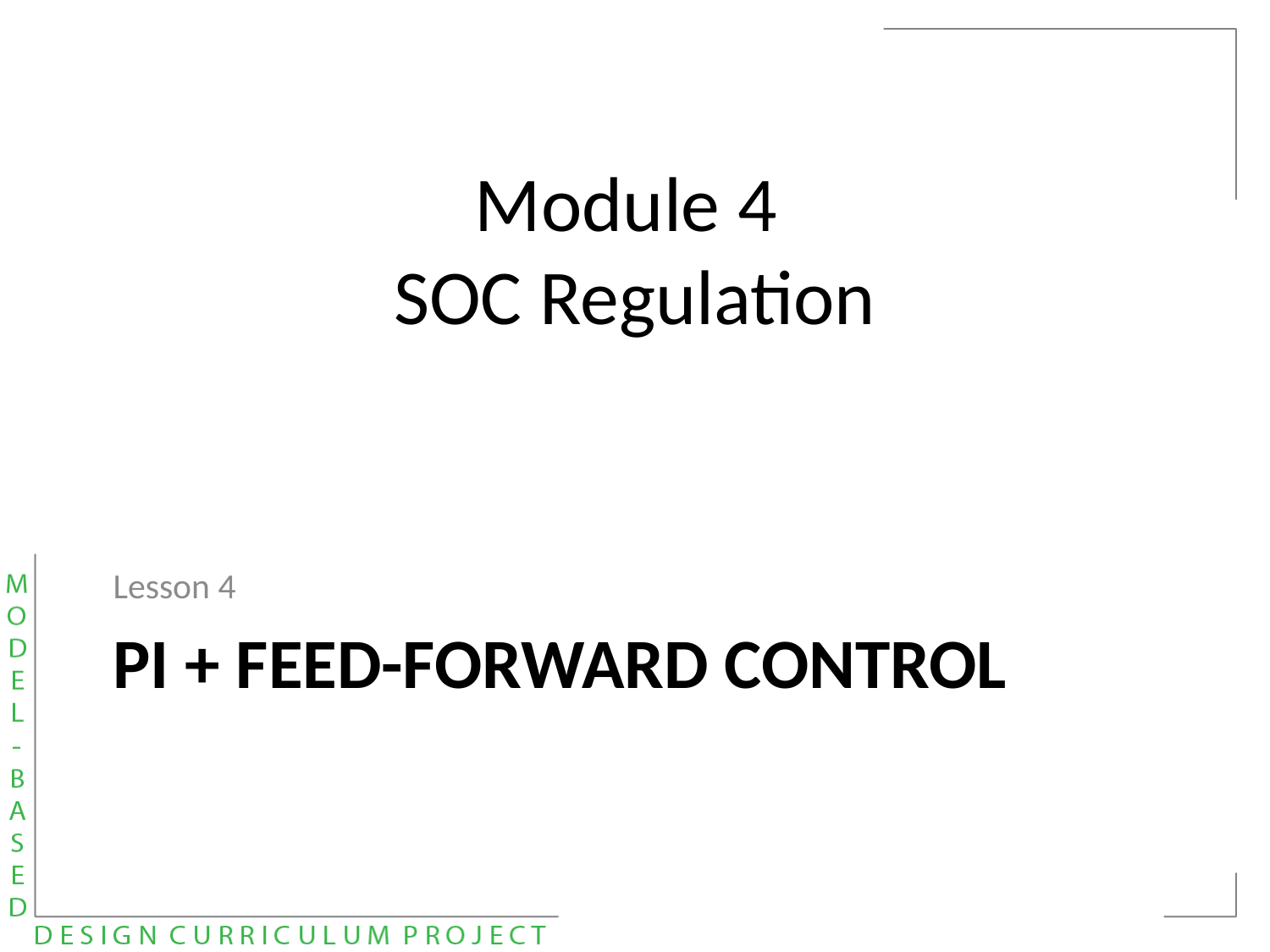

Module 4
SOC Regulation
Lesson 4
# Pi + feed-forward control